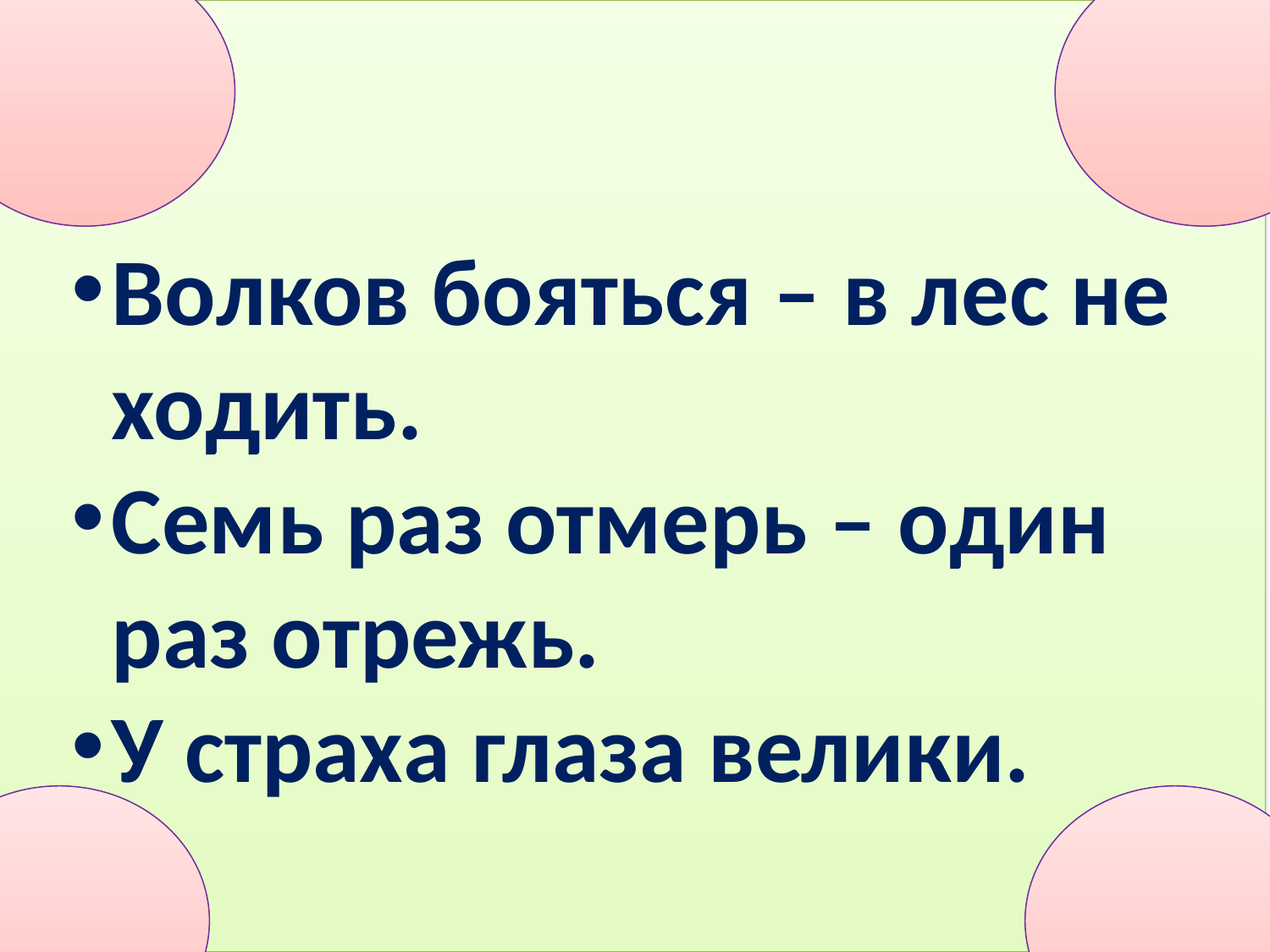

Волков бояться – в лес не ходить.
Семь раз отмерь – один раз отрежь.
У страха глаза велики.
#